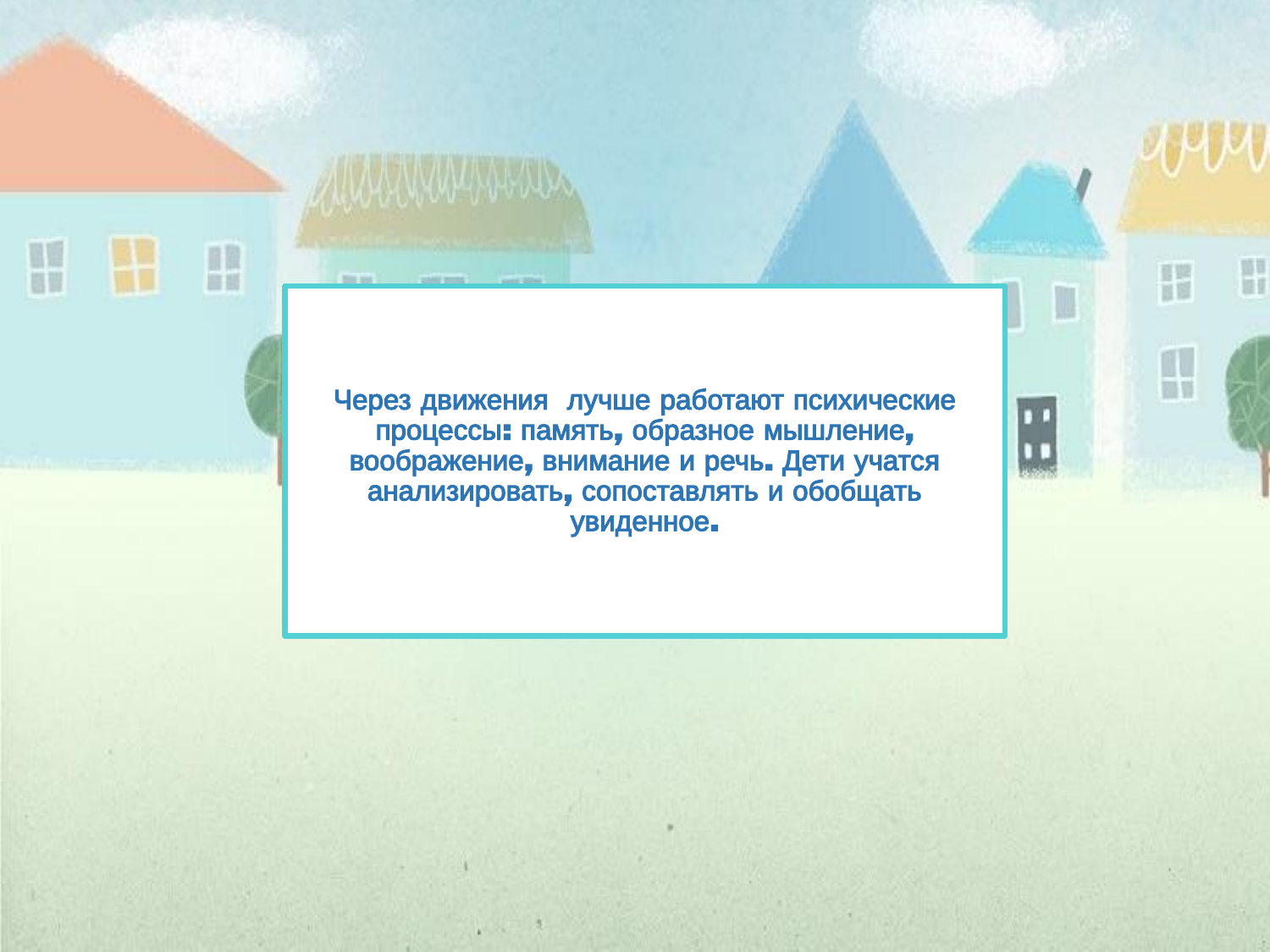

# Через движения  лучше работают психические процессы: память, образное мышление, воображение, внимание и речь. Дети учатся анализировать, сопоставлять и обобщать увиденное.